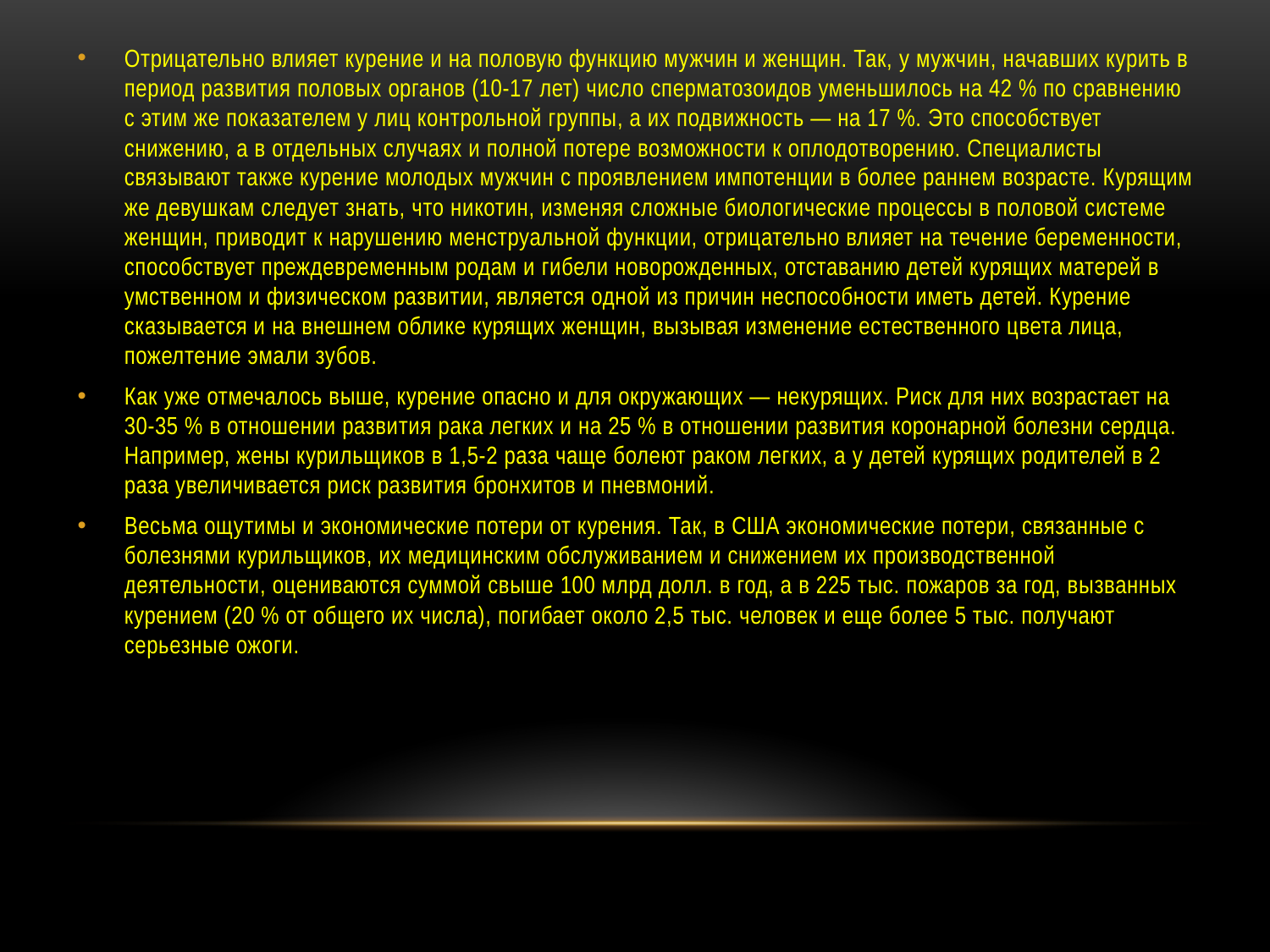

Отрицательно влияет курение и на половую функцию мужчин и женщин. Так, у мужчин, начавших курить в период развития половых органов (10-17 лет) число сперматозоидов уменьшилось на 42 % по сравнению с этим же показателем у лиц контрольной группы, а их подвижность — на 17 %. Это способствует снижению, а в отдельных случаях и полной потере возможности к оплодотворению. Специалисты связывают также курение молодых мужчин с проявлением импотенции в более раннем возрасте. Курящим же девушкам следует знать, что никотин, изменяя сложные биологические процессы в половой системе женщин, приводит к нарушению менструальной функции, отрицательно влияет на течение беременности, способствует преждевременным родам и гибели новорожденных, отставанию детей курящих матерей в умственном и физическом развитии, является одной из причин неспособности иметь детей. Курение сказывается и на внешнем облике курящих женщин, вызывая изменение естественного цвета лица, пожелтение эмали зубов.
Как уже отмечалось выше, курение опасно и для окружающих — некурящих. Риск для них возрастает на 30-35 % в отношении развития рака легких и на 25 % в отношении развития коронарной болезни сердца. Например, жены курильщиков в 1,5-2 раза чаще болеют раком легких, а у детей курящих родителей в 2 раза увеличивается риск развития бронхитов и пневмоний.
Весьма ощутимы и экономические потери от курения. Так, в США экономические потери, связанные с болезнями курильщиков, их медицинским обслуживанием и снижением их производственной деятельности, оцениваются суммой свыше 100 млрд долл. в год, а в 225 тыс. пожаров за год, вызванных курением (20 % от общего их числа), погибает около 2,5 тыс. человек и еще более 5 тыс. получают серьезные ожоги.